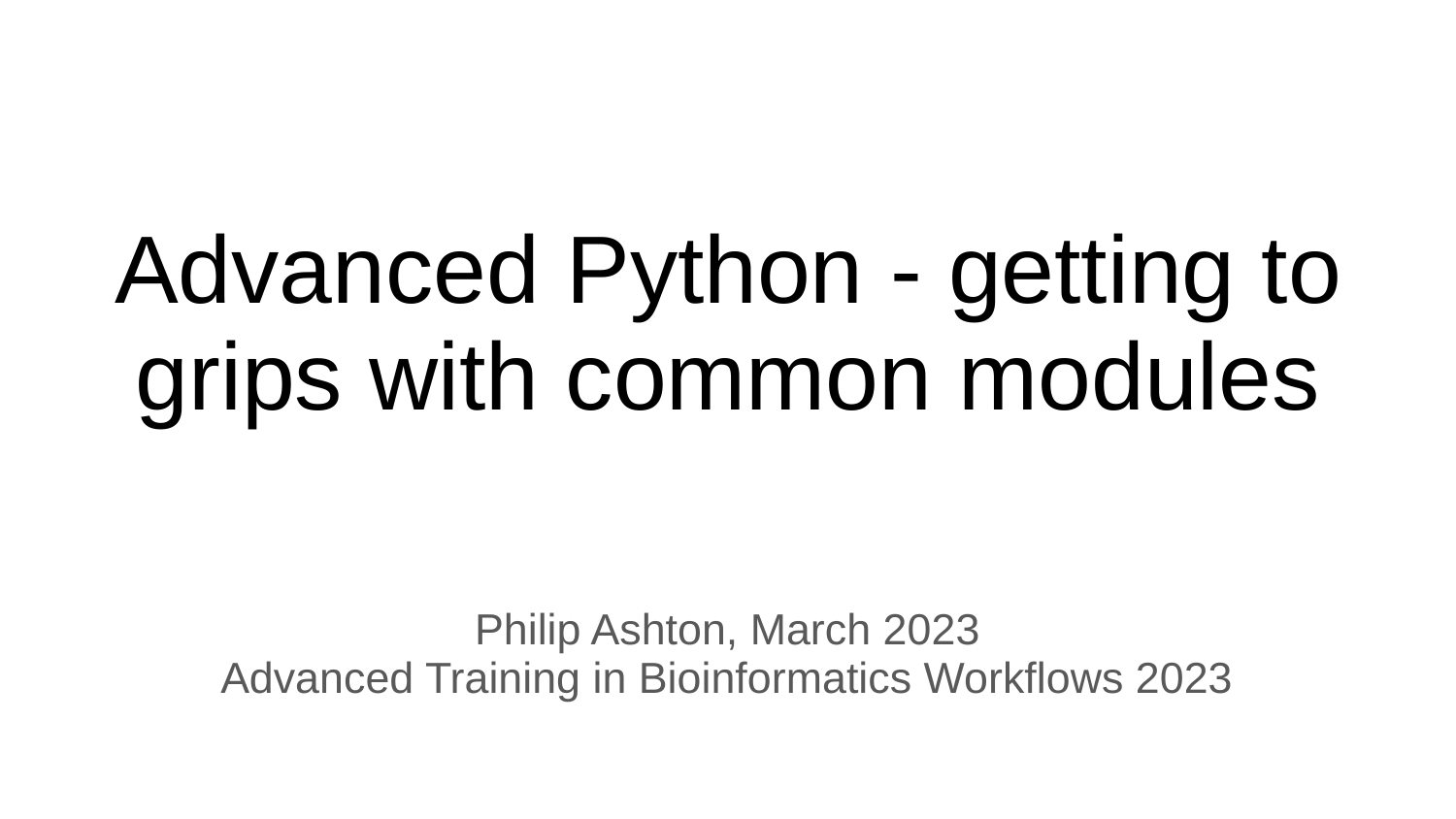

# Advanced Python - getting to grips with common modules
Philip Ashton, March 2023
Advanced Training in Bioinformatics Workflows 2023